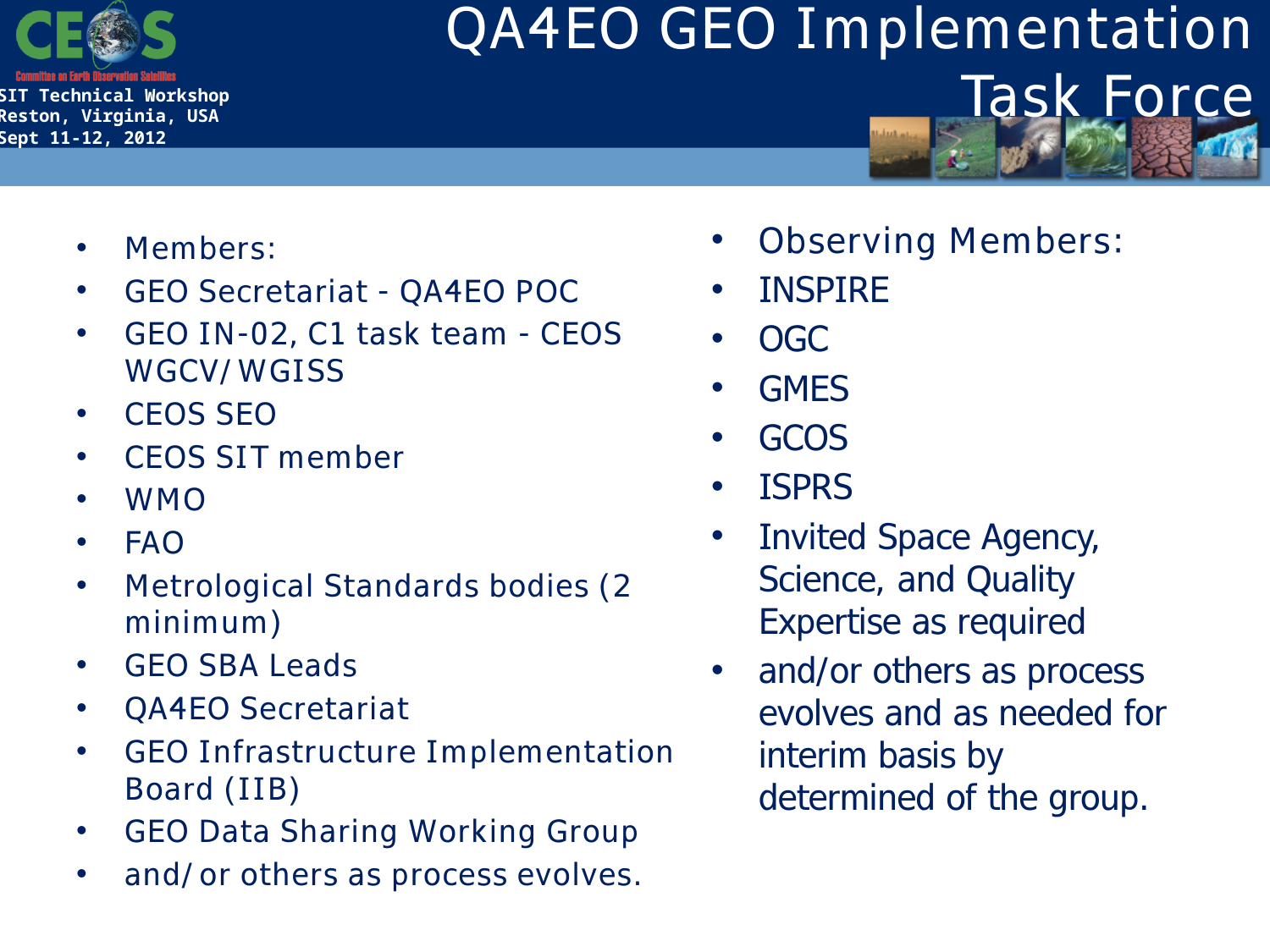

# QA4EO GEO Implementation Task Force
Observing Members:
INSPIRE
OGC
GMES
GCOS
ISPRS
Invited Space Agency, Science, and Quality Expertise as required
and/or others as process evolves and as needed for interim basis by determined of the group.

Members:
GEO Secretariat - QA4EO POC
GEO IN-02, C1 task team - CEOS WGCV/WGISS
CEOS SEO
CEOS SIT member
WMO
FAO
Metrological Standards bodies (2 minimum)
GEO SBA Leads
QA4EO Secretariat
GEO Infrastructure Implementation Board (IIB)
GEO Data Sharing Working Group
and/or others as process evolves.